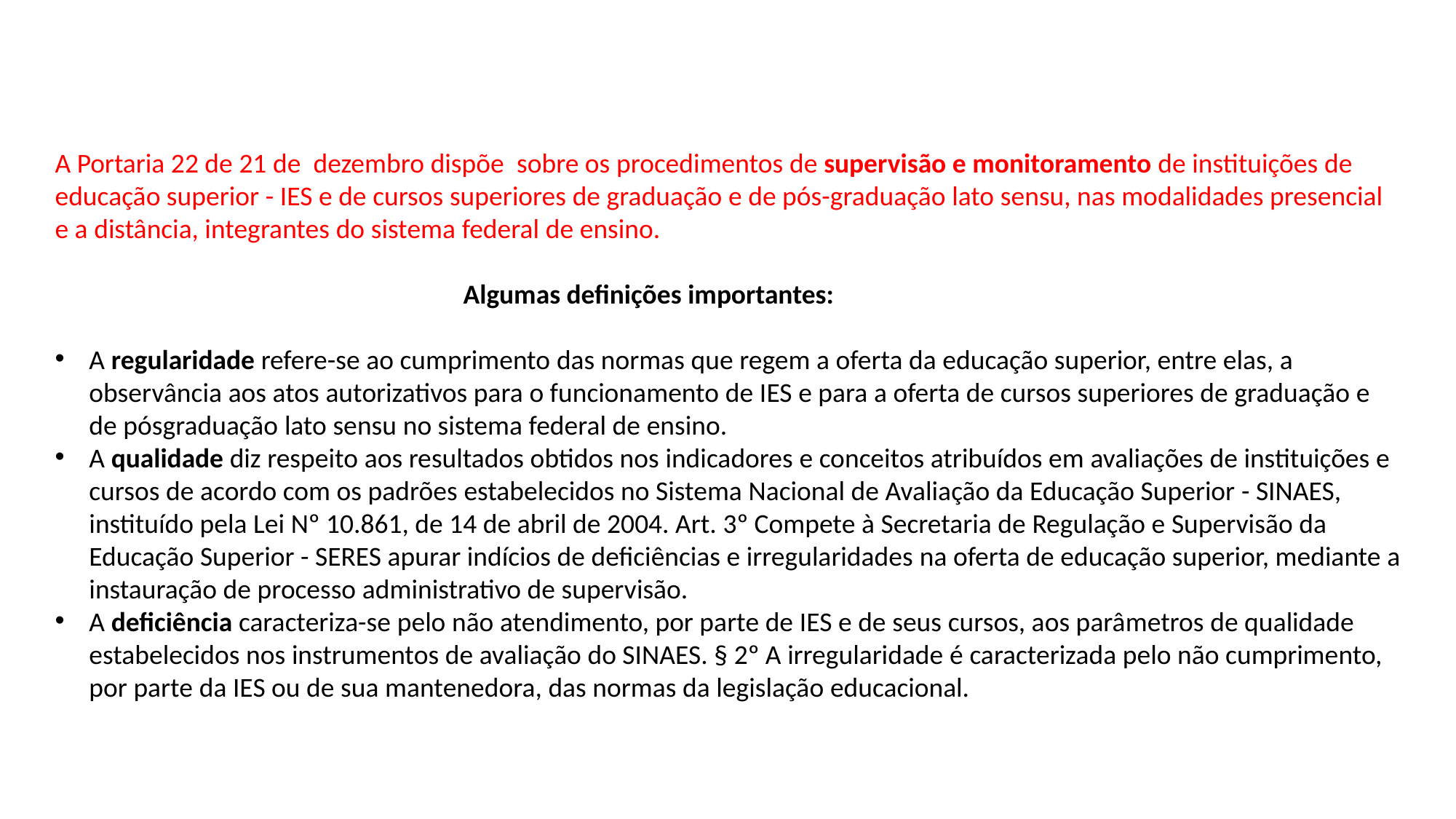

A Portaria 22 de 21 de  dezembro dispõe  sobre os procedimentos de supervisão e monitoramento de instituições de educação superior - IES e de cursos superiores de graduação e de pós-graduação lato sensu, nas modalidades presencial
e a distância, integrantes do sistema federal de ensino.

                                                                  Algumas definições importantes:

A regularidade refere-se ao cumprimento das normas que regem a oferta da educação superior, entre elas, a observância aos atos autorizativos para o funcionamento de IES e para a oferta de cursos superiores de graduação e de pósgraduação lato sensu no sistema federal de ensino.
A qualidade diz respeito aos resultados obtidos nos indicadores e conceitos atribuídos em avaliações de instituições e cursos de acordo com os padrões estabelecidos no Sistema Nacional de Avaliação da Educação Superior - SINAES, instituído pela Lei Nº 10.861, de 14 de abril de 2004. Art. 3º Compete à Secretaria de Regulação e Supervisão da Educação Superior - SERES apurar indícios de deficiências e irregularidades na oferta de educação superior, mediante a instauração de processo administrativo de supervisão.
A deficiência caracteriza-se pelo não atendimento, por parte de IES e de seus cursos, aos parâmetros de qualidade estabelecidos nos instrumentos de avaliação do SINAES. § 2º A irregularidade é caracterizada pelo não cumprimento, por parte da IES ou de sua mantenedora, das normas da legislação educacional.